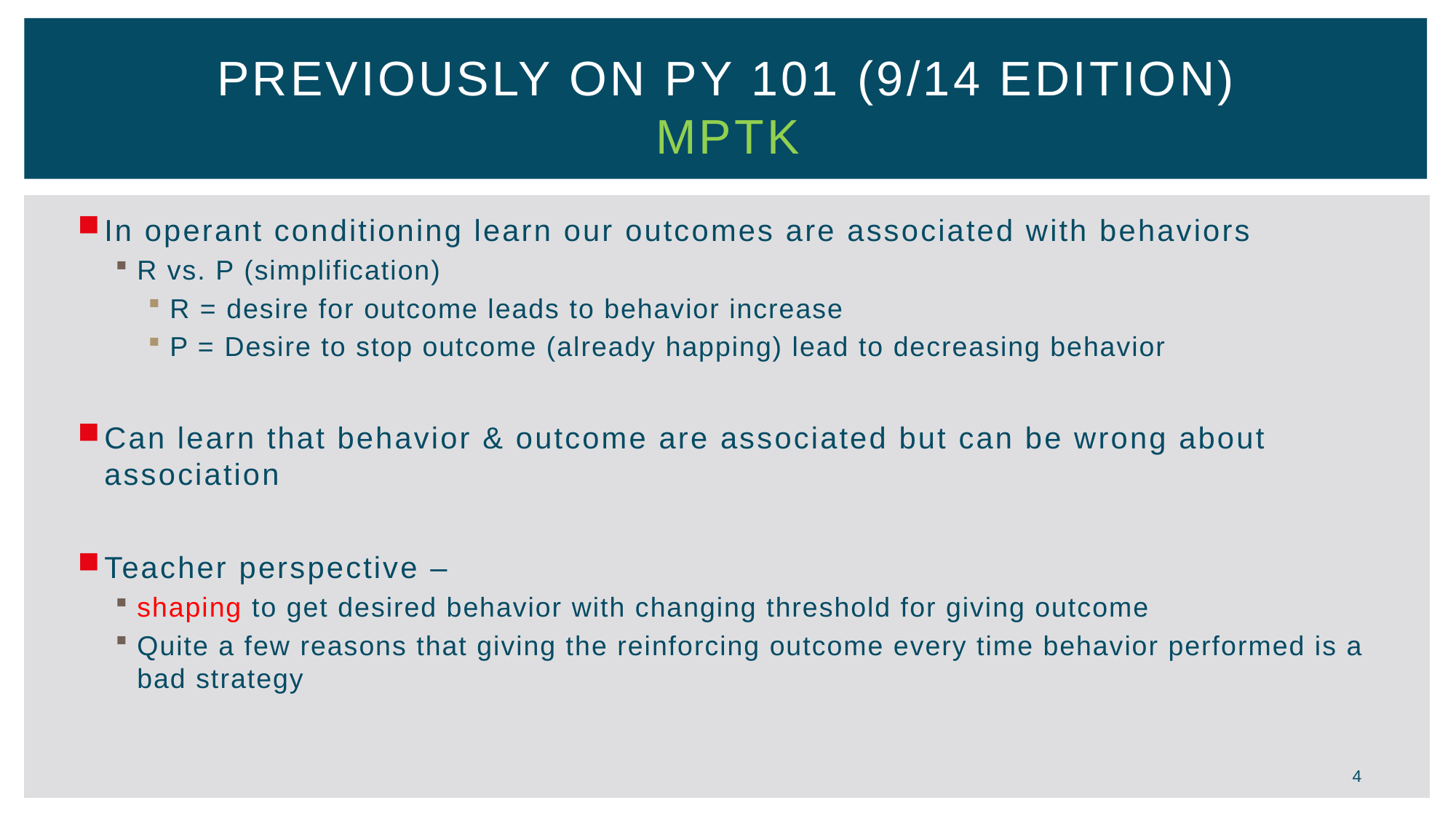

# Previously on PY 101 (9/14 edition) MPTK
In operant conditioning learn our outcomes are associated with behaviors
R vs. P (simplification)
R = desire for outcome leads to behavior increase
P = Desire to stop outcome (already happing) lead to decreasing behavior

Can learn that behavior & outcome are associated but can be wrong about association

Teacher perspective –
shaping to get desired behavior with changing threshold for giving outcome
Quite a few reasons that giving the reinforcing outcome every time behavior performed is a bad strategy

4